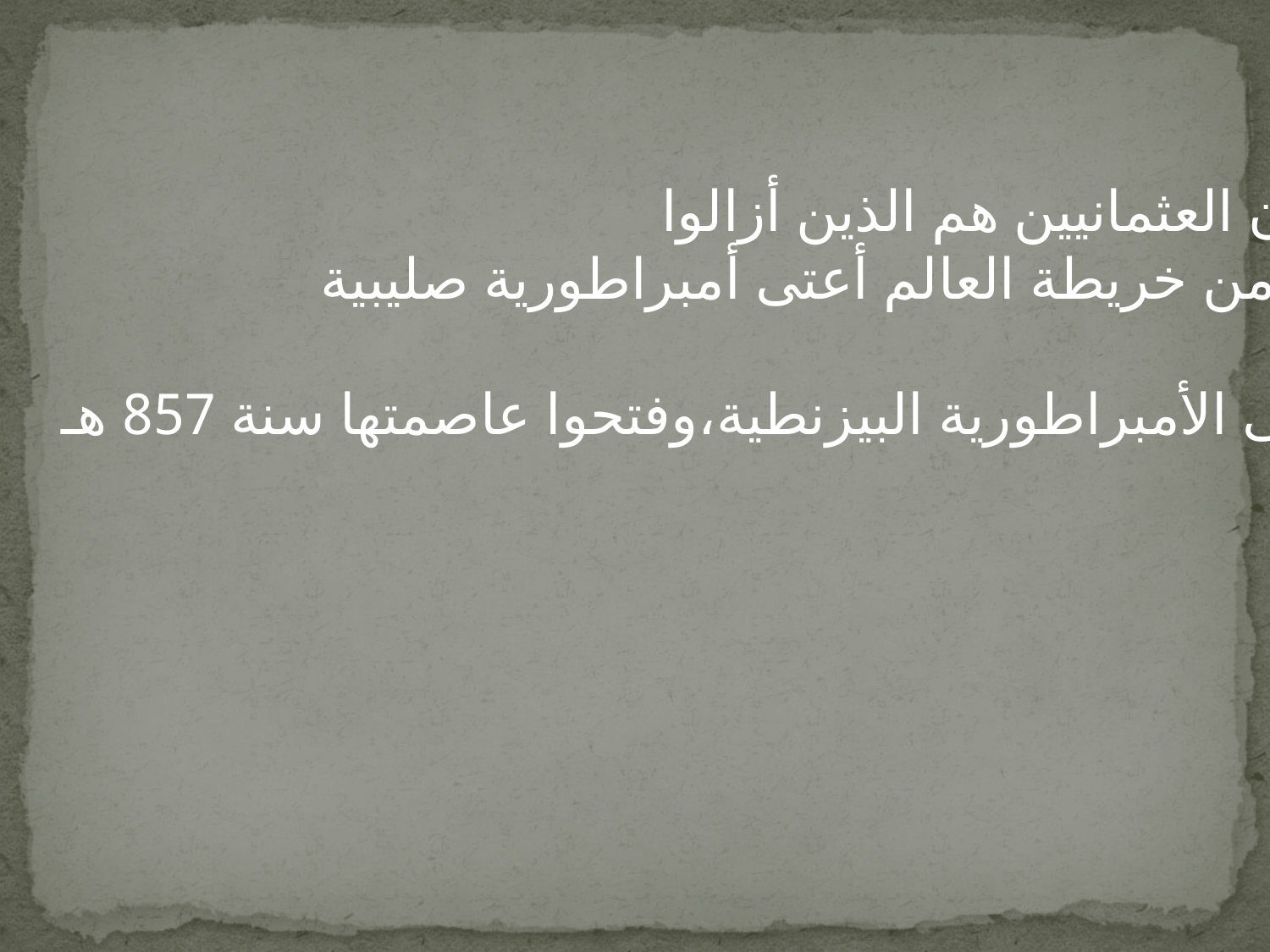

أن العثمانيين هم الذين أزالوا
من خريطة العالم أعتى أمبراطورية صليبية .

هى الأمبراطورية البيزنطية،وفتحوا عاصمتها سنة 857 هـ